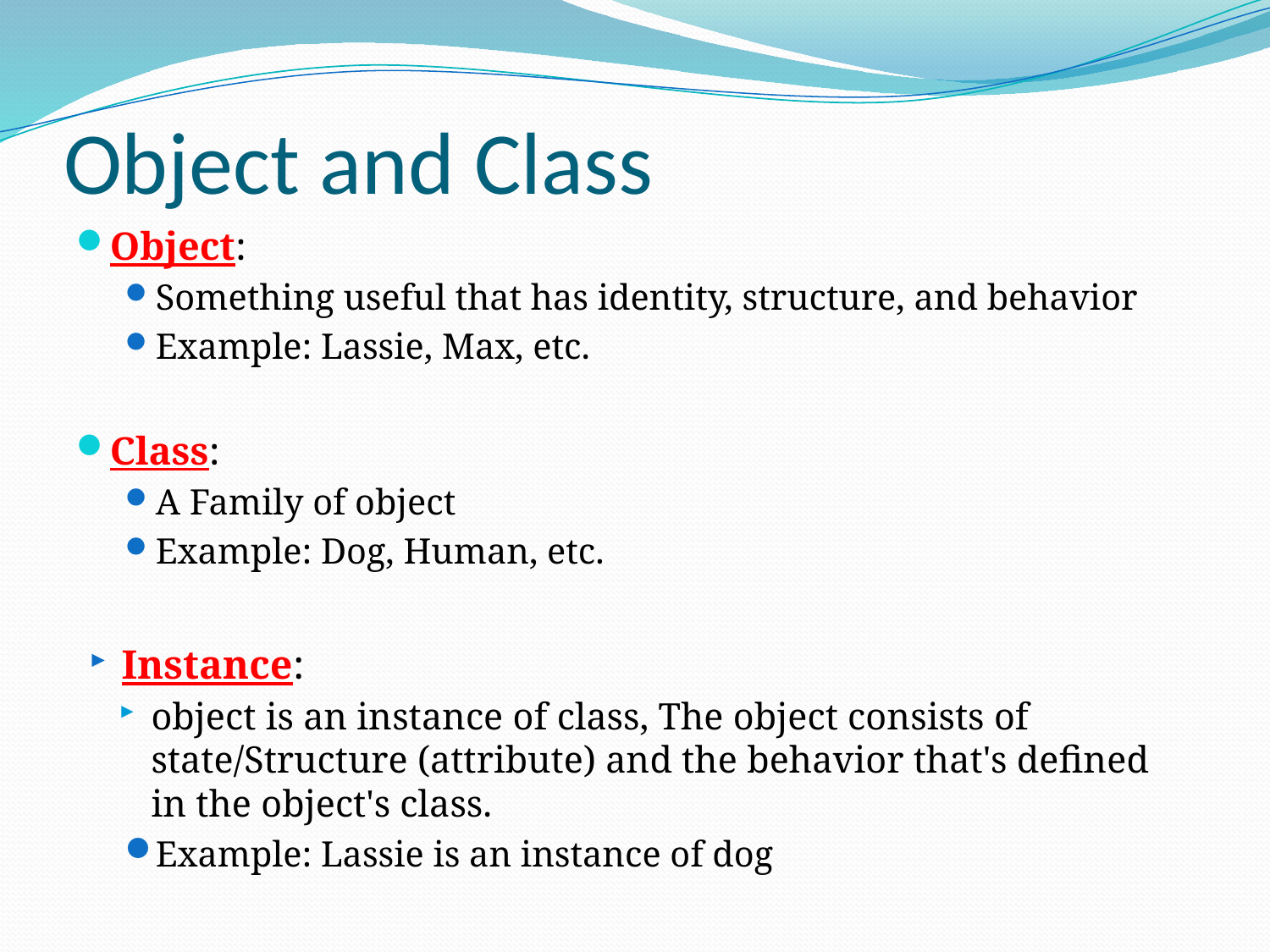

# Object and Class
Object:
Something useful that has identity, structure, and behavior
Example: Lassie, Max, etc.

Class:
A Family of object
Example: Dog, Human, etc.

Instance:
object is an instance of class, The object consists of state/Structure (attribute) and the behavior that's defined in the object's class.
Example: Lassie is an instance of dog